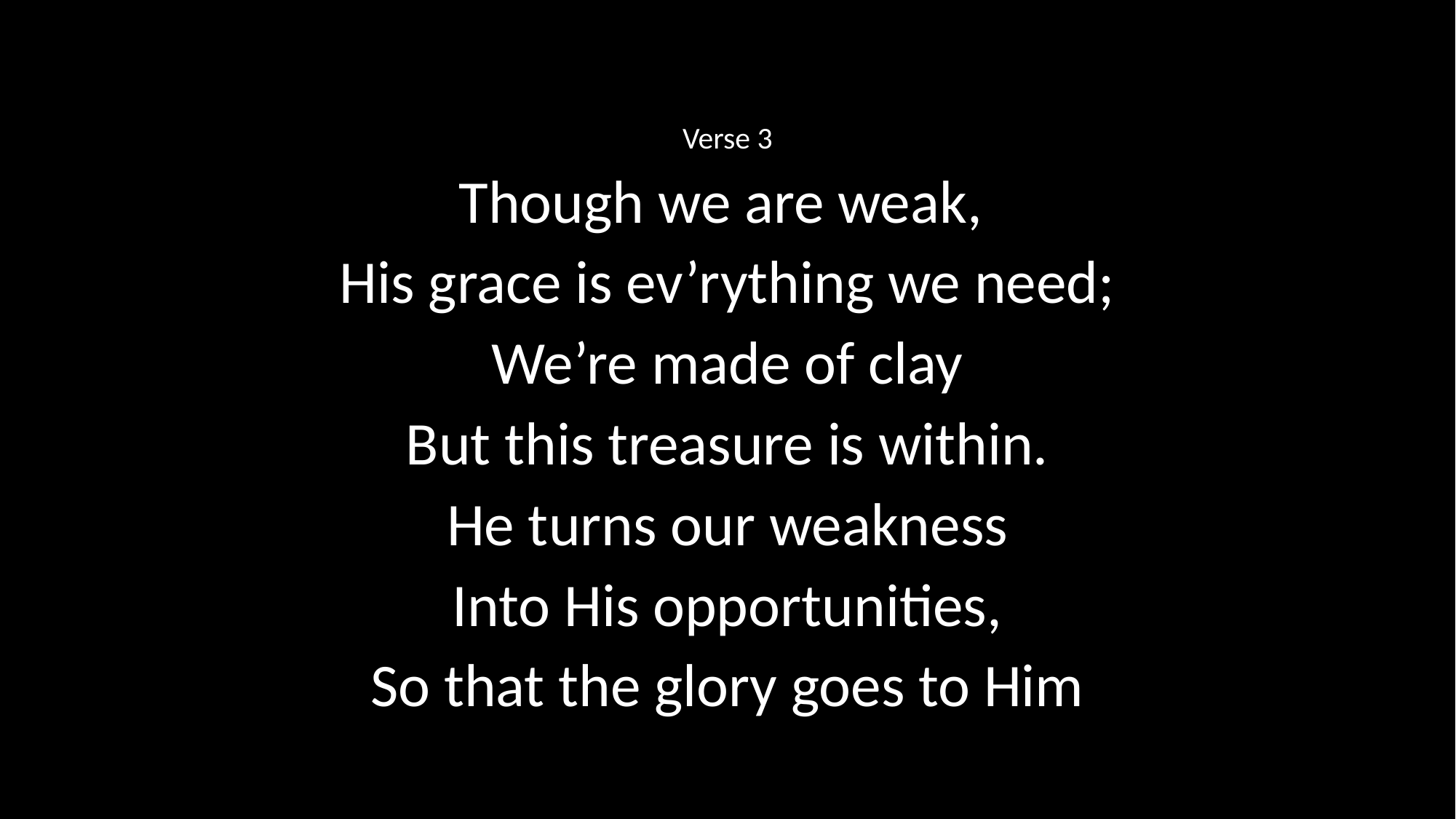

Verse 3
Though we are weak,
His grace is ev’rything we need;
We’re made of clay
But this treasure is within.
He turns our weakness
Into His opportunities,
So that the glory goes to Him